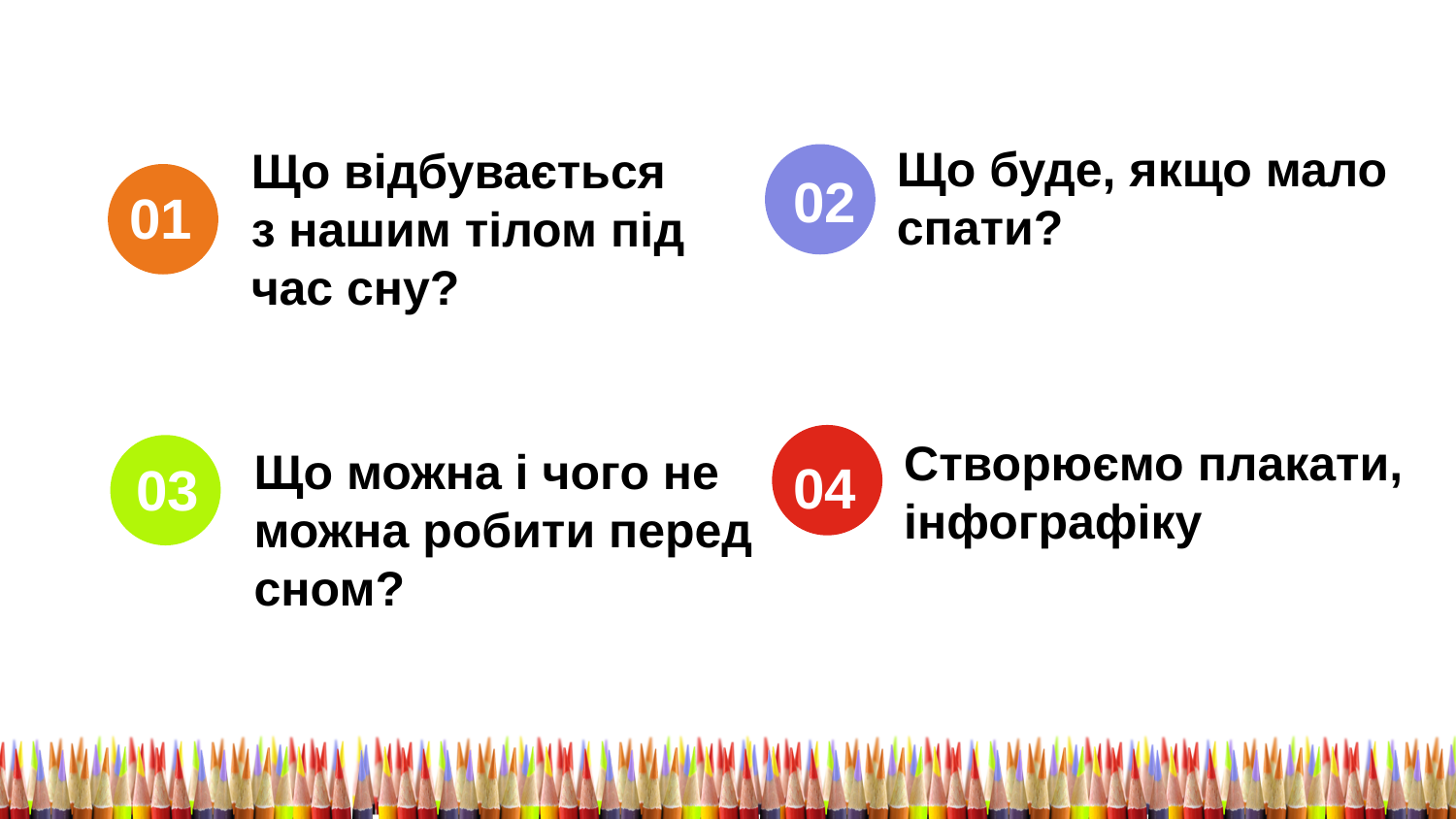

Що буде, якщо мало спати?
Що відбувається
з нашим тілом під
час сну?

02
01

Створюємо плакати, інфографіку
Що можна і чого не
можна робити перед сном?

04
03